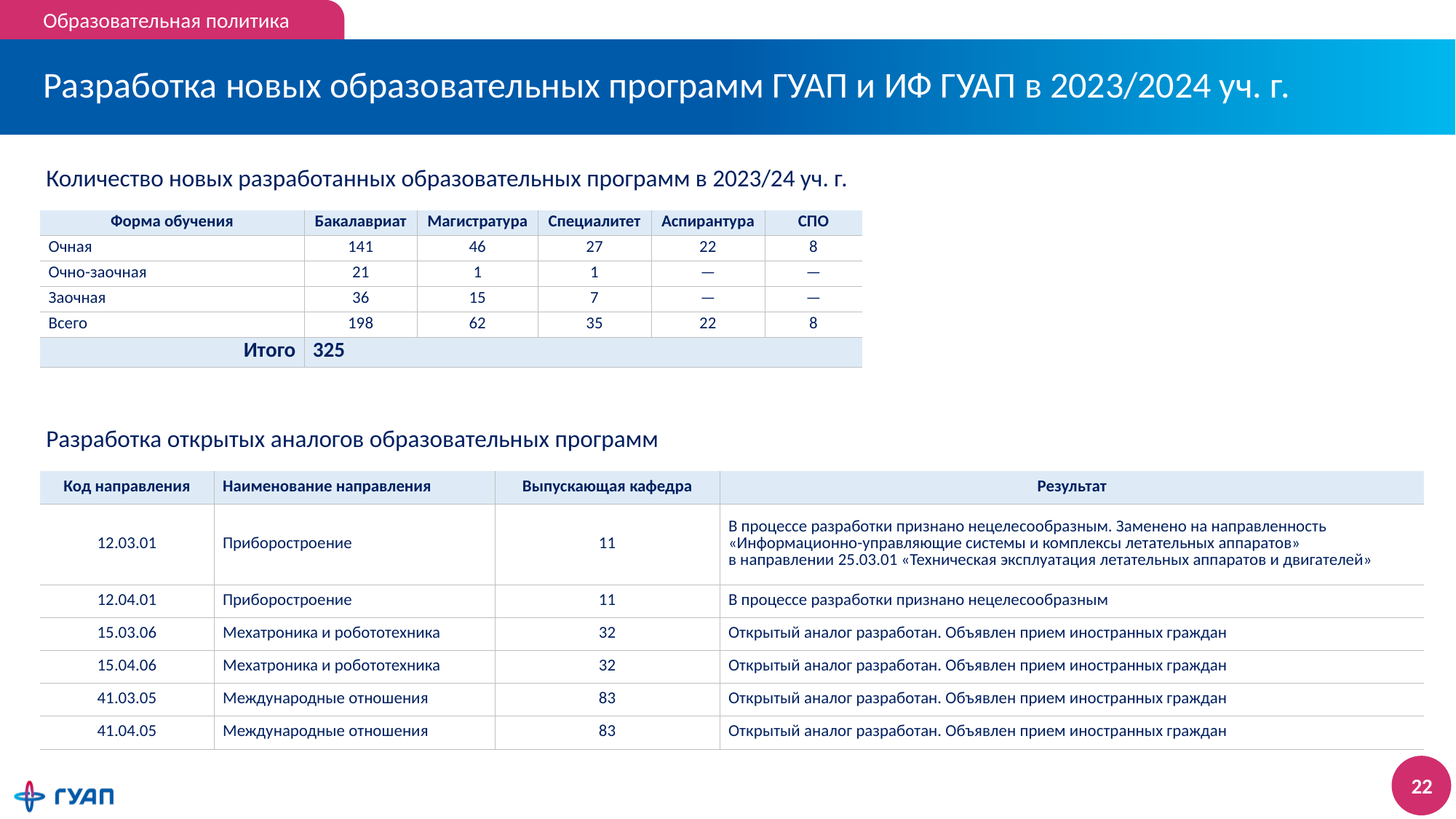

Образовательная политика
# Разработка новых образовательных программ ГУАП и ИФ ГУАП в 2023/2024 уч. г.
| Количество новых разработанных образовательных программ в 2023/24 уч. г. |  |  |  |  |  |
| --- | --- | --- | --- | --- | --- |
| Форма обучения | Бакалавриат | Магистратура | Специалитет | Аспирантура | СПО |
| Очная | 141 | 46 | 27 | 22 | 8 |
| Очно-заочная | 21 | 1 | 1 | — | — |
| Заочная | 36 | 15 | 7 | — | — |
| Всего | 198 | 62 | 35 | 22 | 8 |
| Итого | 325 |  |  |  |  |
| Разработка открытых аналогов образовательных программ |  |  |  |
| --- | --- | --- | --- |
| Код направления | Наименование направления | Выпускающая кафедра | Результат |
| 12.03.01 | Приборостроение | 11 | В процессе разработки признано нецелесообразным. Заменено на направленность «Информационно-управляющие системы и комплексы летательных аппаратов» в направлении 25.03.01 «Техническая эксплуатация летательных аппаратов и двигателей» |
| 12.04.01 | Приборостроение | 11 | В процессе разработки признано нецелесообразным |
| 15.03.06 | Мехатроника и робототехника | 32 | Открытый аналог разработан. Объявлен прием иностранных граждан |
| 15.04.06 | Мехатроника и робототехника | 32 | Открытый аналог разработан. Объявлен прием иностранных граждан |
| 41.03.05 | Международные отношения | 83 | Открытый аналог разработан. Объявлен прием иностранных граждан |
| 41.04.05 | Международные отношения | 83 | Открытый аналог разработан. Объявлен прием иностранных граждан |